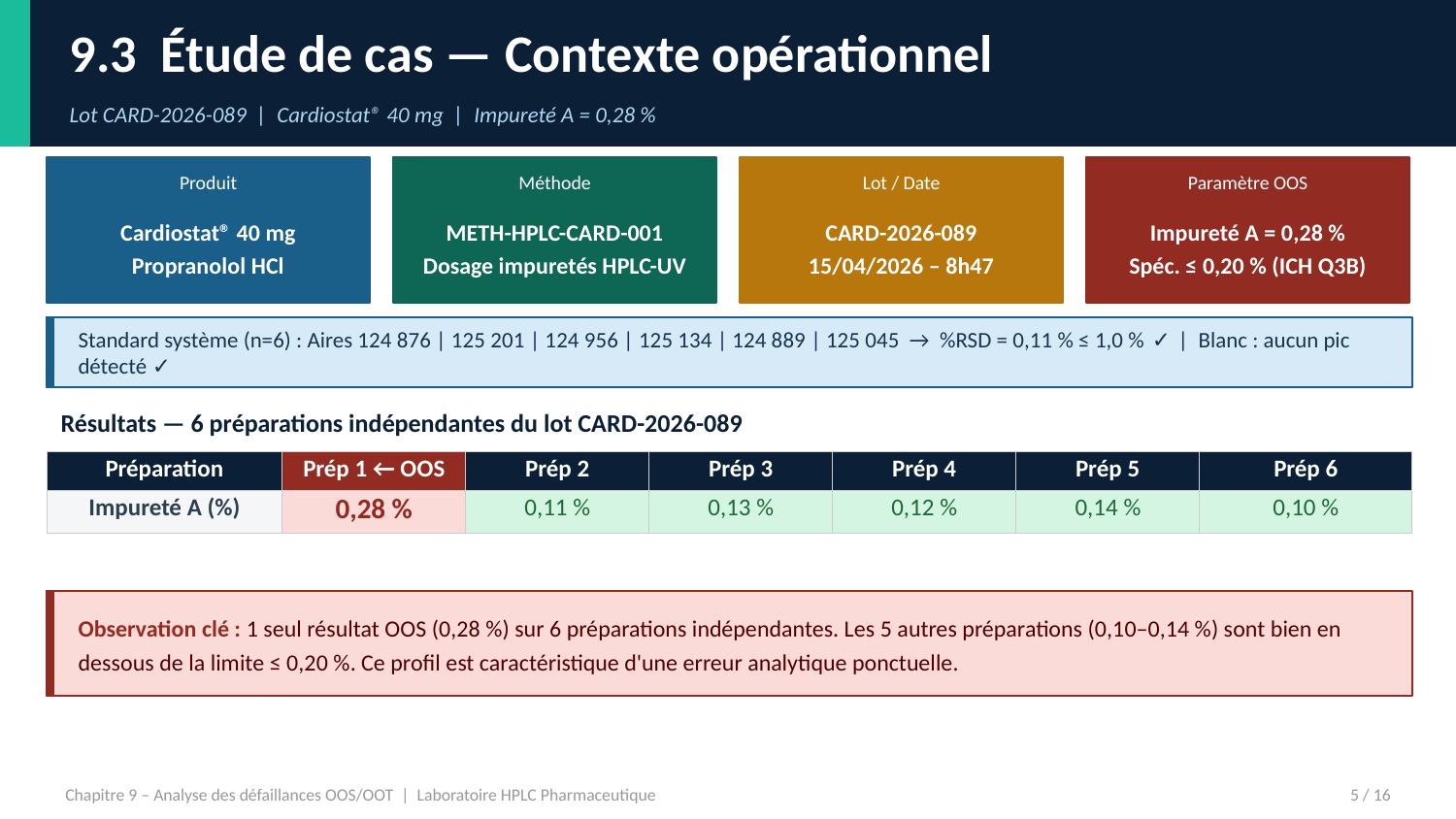

9.3  Étude de cas — Contexte opérationnel
Lot CARD-2026-089  |  Cardiostat® 40 mg  |  Impureté A = 0,28 %

Produit
Méthode
Lot / Date
Paramètre OOS
Cardiostat® 40 mg
Propranolol HCl
METH-HPLC-CARD-001
Dosage impuretés HPLC-UV
CARD-2026-089
15/04/2026 – 8h47
Impureté A = 0,28 %
Spéc. ≤ 0,20 % (ICH Q3B)

Standard système (n=6) : Aires 124 876 | 125 201 | 124 956 | 125 134 | 124 889 | 125 045  →  %RSD = 0,11 % ≤ 1,0 % ✓  |  Blanc : aucun pic détecté ✓
Résultats — 6 préparations indépendantes du lot CARD-2026-089
| Préparation | Prép 1 ← OOS | Prép 2 | Prép 3 | Prép 4 | Prép 5 | Prép 6 |
| --- | --- | --- | --- | --- | --- | --- |
| Impureté A (%) | 0,28 % | 0,11 % | 0,13 % | 0,12 % | 0,14 % | 0,10 % |

Observation clé : 1 seul résultat OOS (0,28 %) sur 6 préparations indépendantes. Les 5 autres préparations (0,10–0,14 %) sont bien en dessous de la limite ≤ 0,20 %. Ce profil est caractéristique d'une erreur analytique ponctuelle.
Chapitre 9 – Analyse des défaillances OOS/OOT  |  Laboratoire HPLC Pharmaceutique
5 / 16